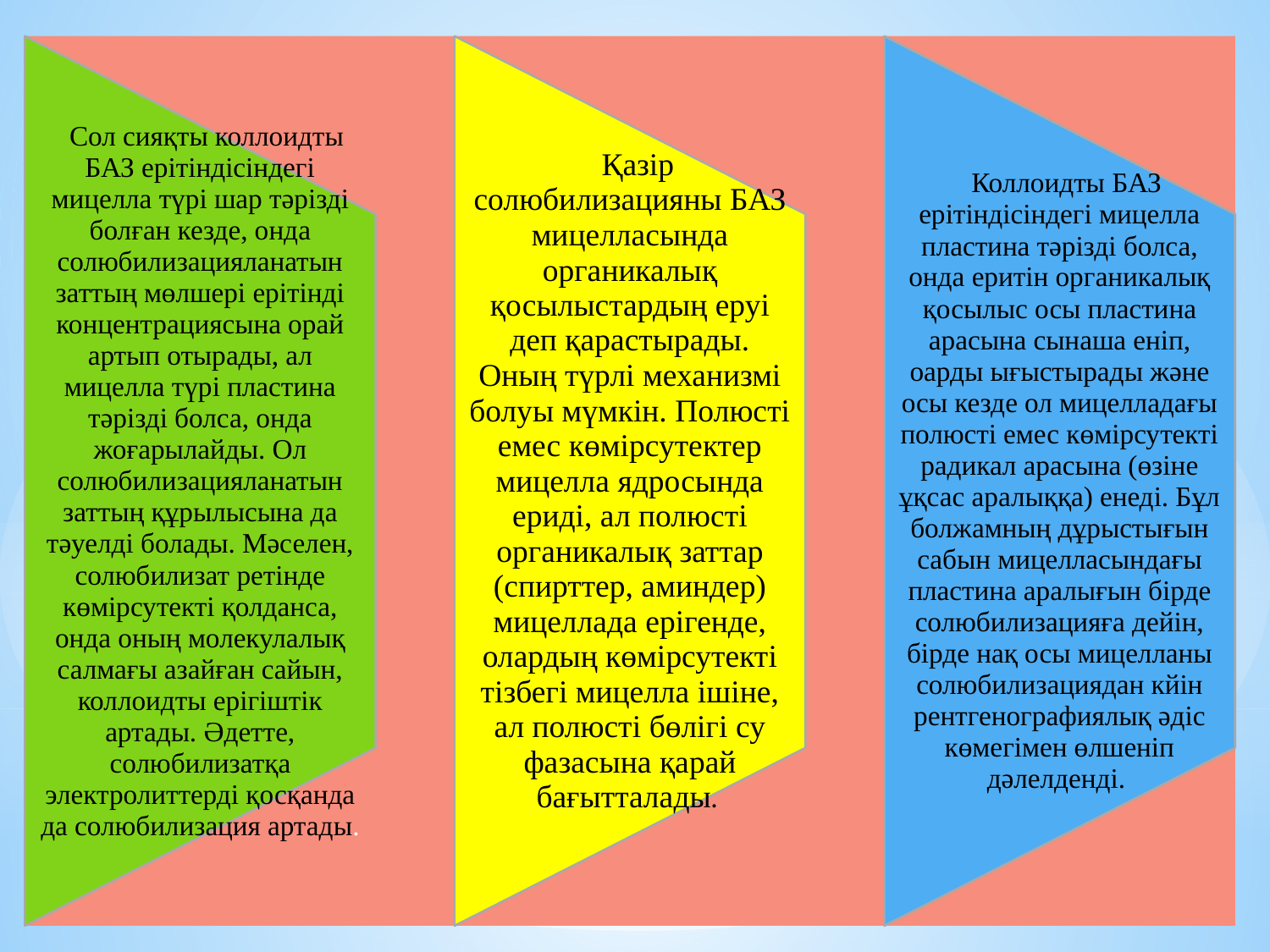

Коллоидты БАЗ ерітіндісіндегі мицелла пластина тәрізді болса, онда еритін органикалық қосылыс осы пластина арасына сынаша еніп, оарды ығыстырады және осы кезде ол мицелладағы полюсті емес көмірсутекті радикал арасына (өзіне ұқсас аралыққа) енеді. Бұл болжамның дұрыстығын сабын мицелласындағы пластина аралығын бірде солюбилизацияға дейін, бірде нақ осы мицелланы солюбилизациядан кйін рентгенографиялық әдіс көмегімен өлшеніп дәлелденді.
  Қазір солюбилизацияны БАЗ мицелласында органикалық қосылыстардың еруі деп қарастырады. Оның түрлі механизмі болуы мүмкін. Полюсті емес көмірсутектер мицелла ядросында ериді, ал полюсті органикалық заттар (спирттер, аминдер) мицеллада ерігенде, олардың көмірсутекті тізбегі мицелла ішіне, ал полюсті бөлігі су фазасына қарай бағытталады.
  Сол сияқты коллоидты БАЗ ерітіндісіндегі мицелла түрі шар тәрізді болған кезде, онда солюбилизацияланатын заттың мөлшері ерітінді концентрациясына орай артып отырады, ал мицелла түрі пластина тәрізді болса, онда жоғарылайды. Ол солюбилизацияланатын заттың құрылысына да тәуелді болады. Мәселен, солюбилизат ретінде көмірсутекті қолданса, онда оның молекулалық салмағы азайған сайын, коллоидты ерігіштік артады. Әдетте, солюбилизатқа электролиттерді қосқанда да солюбилизация артады.
15
15